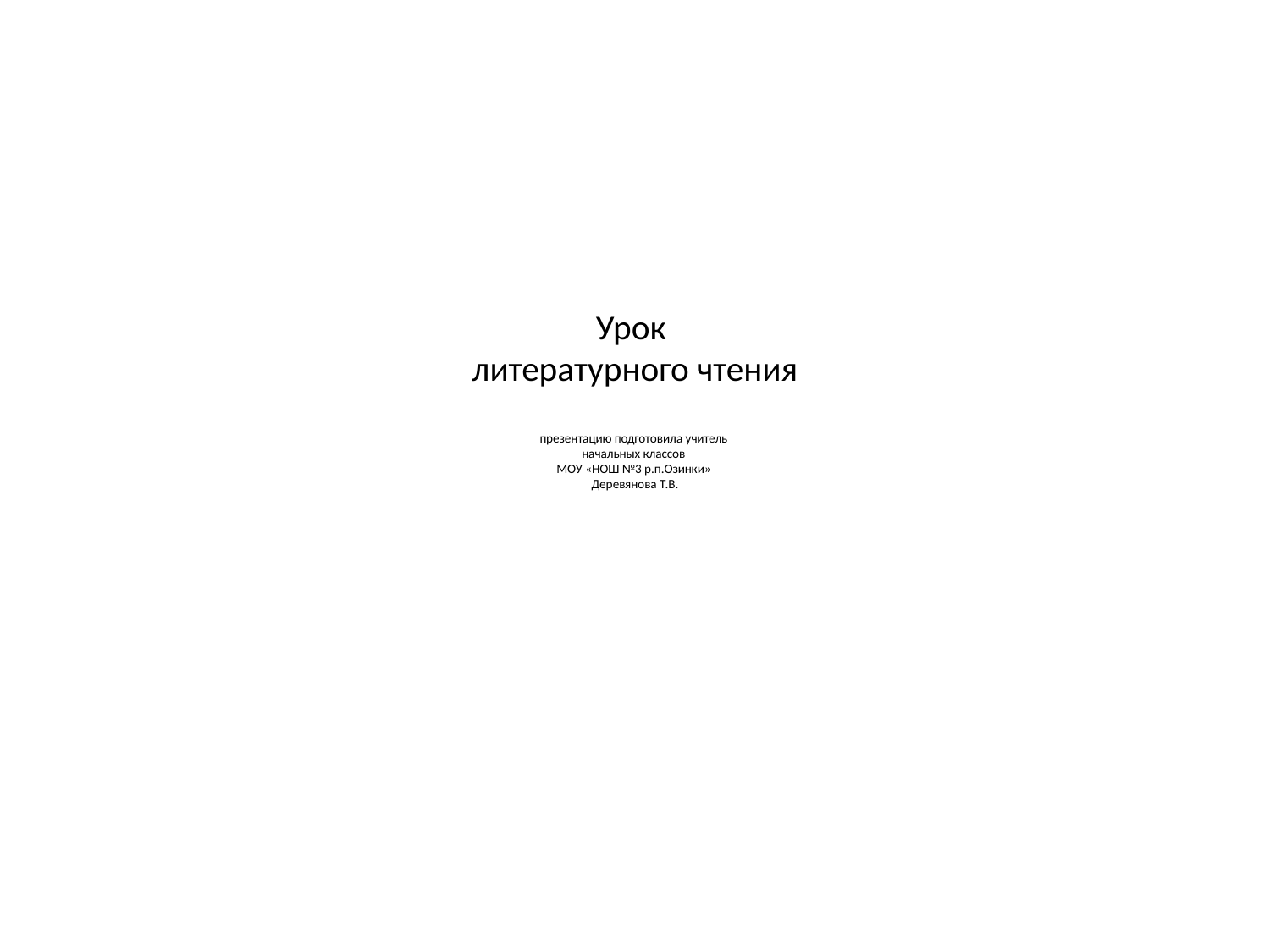

# Урок литературного чтения презентацию подготовила учитель начальных классов МОУ «НОШ №3 р.п.Озинки» Деревянова Т.В.